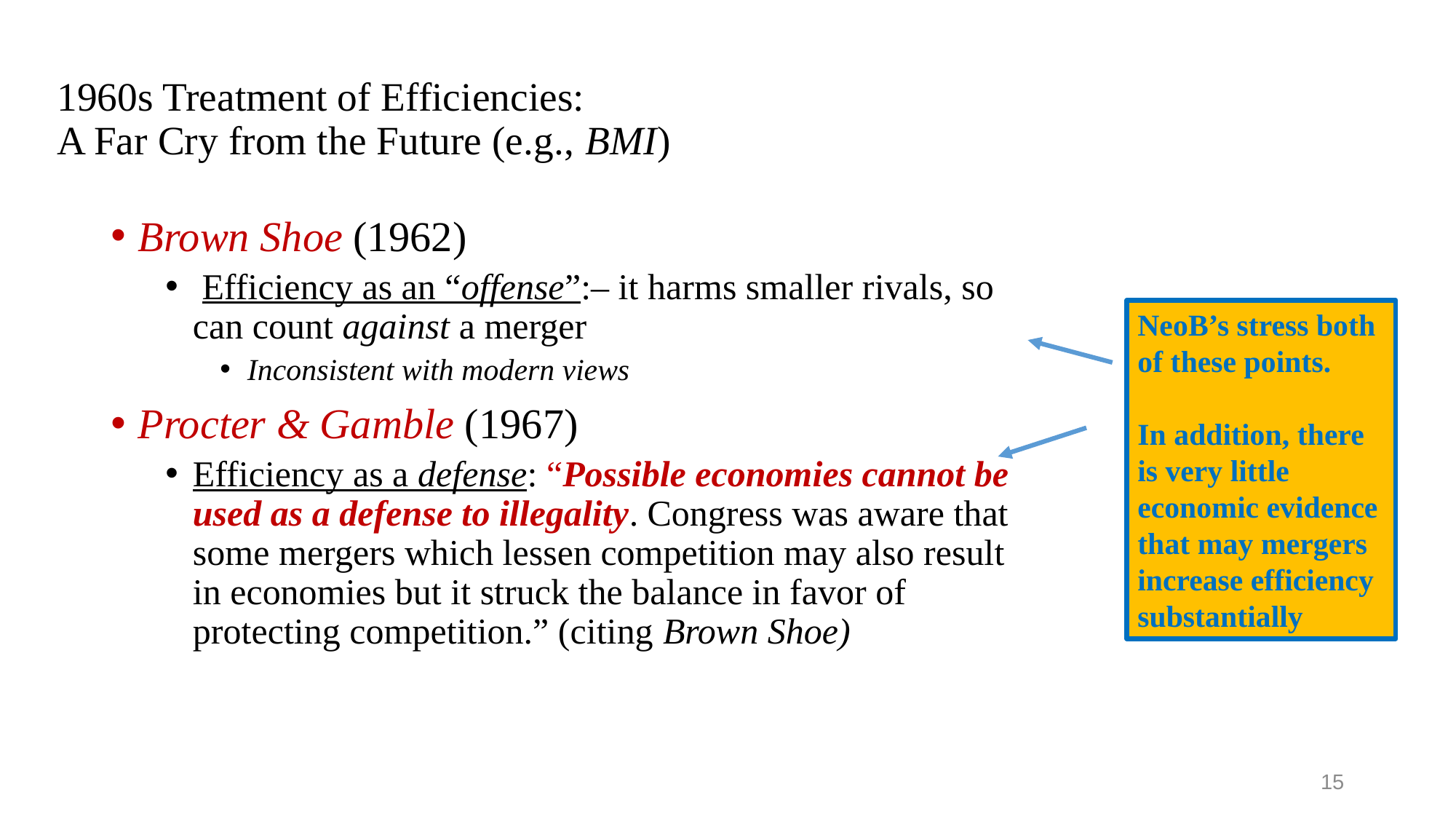

# 1960s Treatment of Efficiencies: A Far Cry from the Future (e.g., BMI)
Brown Shoe (1962)
 Efficiency as an “offense”:– it harms smaller rivals, so can count against a merger
Inconsistent with modern views
Procter & Gamble (1967)
Efficiency as a defense: “Possible economies cannot be used as a defense to illegality. Congress was aware that some mergers which lessen competition may also result in economies but it struck the balance in favor of protecting competition.” (citing Brown Shoe)

NeoB’s stress both of these points.

In addition, there is very little economic evidence that may mergers increase efficiency substantially
15